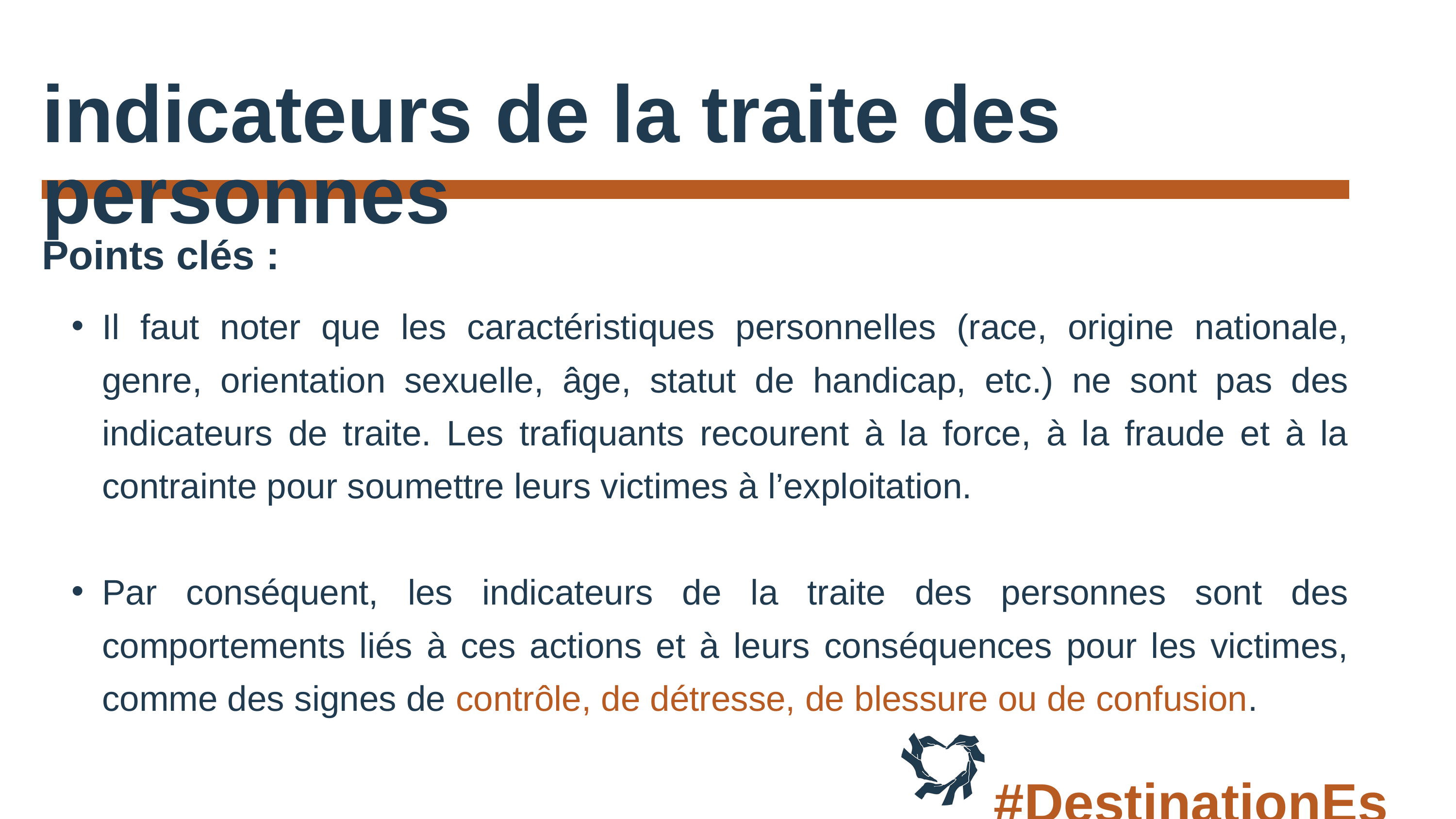

indicateurs de la traite des personnes

Points clés :
Il faut noter que les caractéristiques personnelles (race, origine nationale, genre, orientation sexuelle, âge, statut de handicap, etc.) ne sont pas des indicateurs de traite. Les trafiquants recourent à la force, à la fraude et à la contrainte pour soumettre leurs victimes à l’exploitation.

Par conséquent, les indicateurs de la traite des personnes sont des comportements liés à ces actions et à leurs conséquences pour les victimes, comme des signes de contrôle, de détresse, de blessure ou de confusion.

#DestinationEspoir